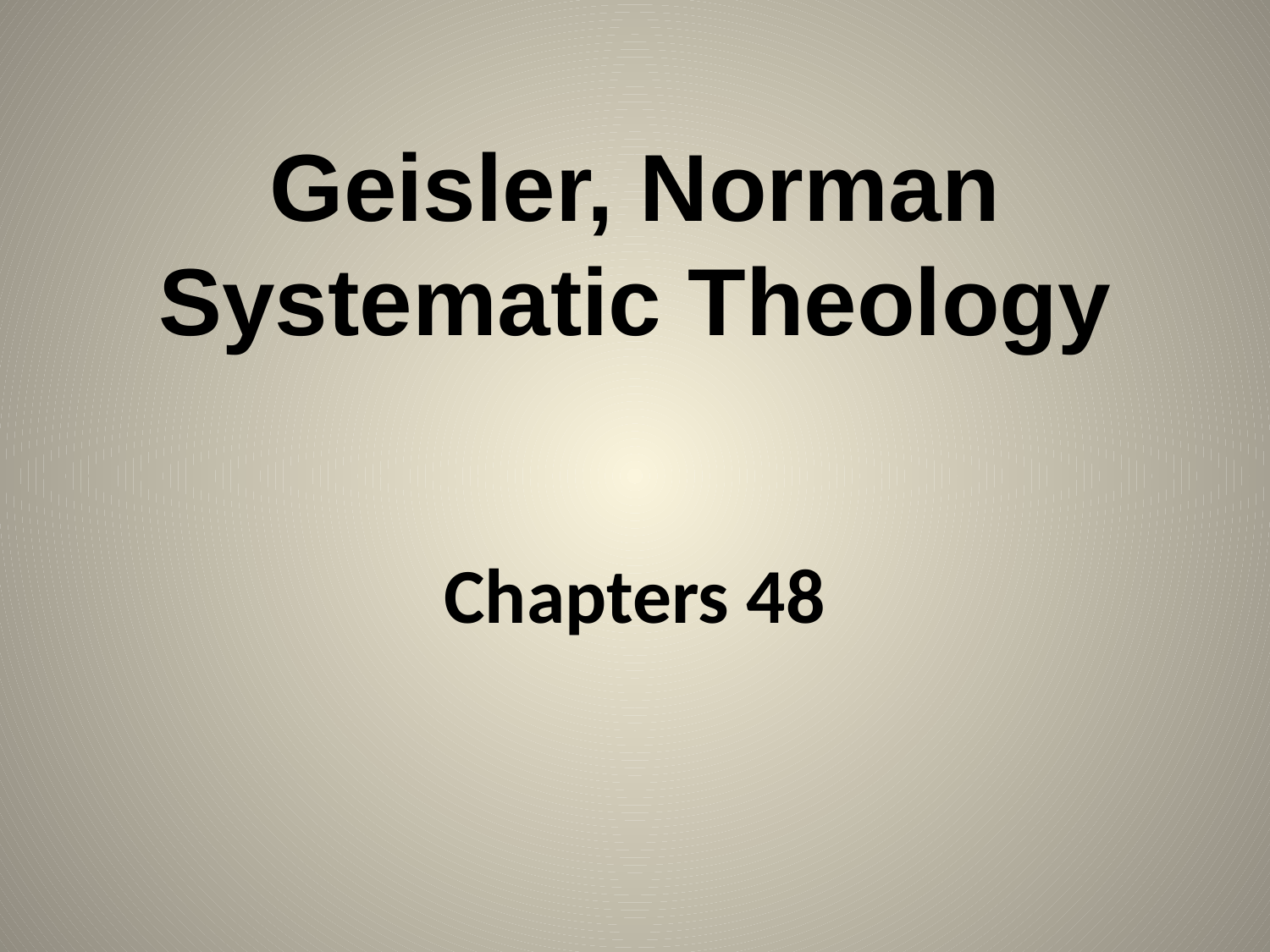

# Geisler, Norman Systematic Theology
Chapters 48